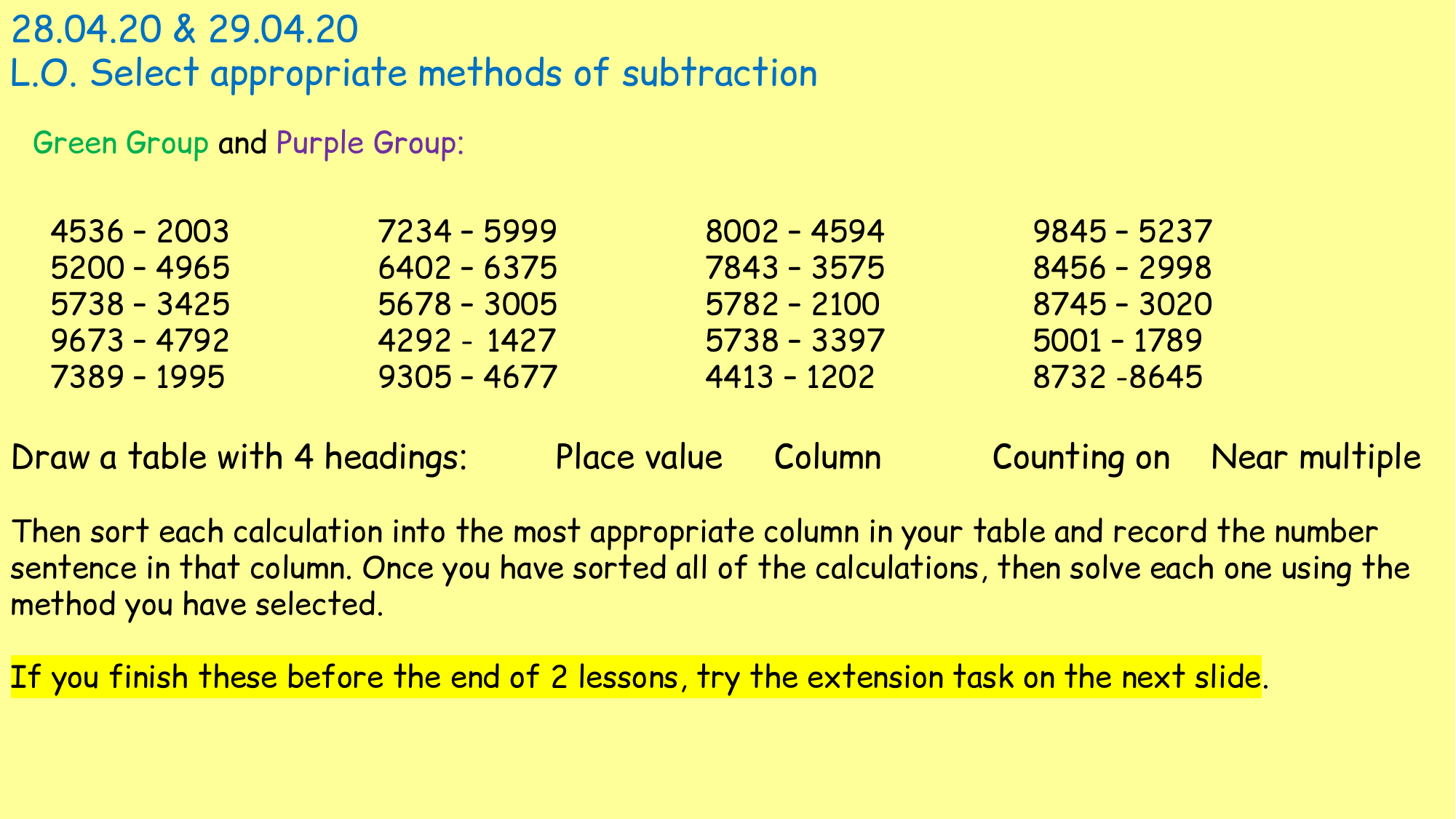

28.04.20 & 29.04.20
L.O. Select appropriate methods of subtraction
Green Group and Purple Group:
4536 – 2003 		7234 – 5999 		8002 – 4594 		9845 – 5237
5200 – 4965 		6402 – 6375 		7843 – 3575 		8456 – 2998
5738 – 3425 		5678 – 3005 		5782 – 2100 		8745 – 3020
9673 – 4792 		4292 - 	1427 		5738 – 3397 		5001 – 1789
7389 – 1995		9305 – 4677		4413 – 1202		8732 -8645

Draw a table with 4 headings: 	Place value	Column		Counting on	Near multiple

Then sort each calculation into the most appropriate column in your table and record the number sentence in that column. Once you have sorted all of the calculations, then solve each one using the method you have selected.

If you finish these before the end of 2 lessons, try the extension task on the next slide.